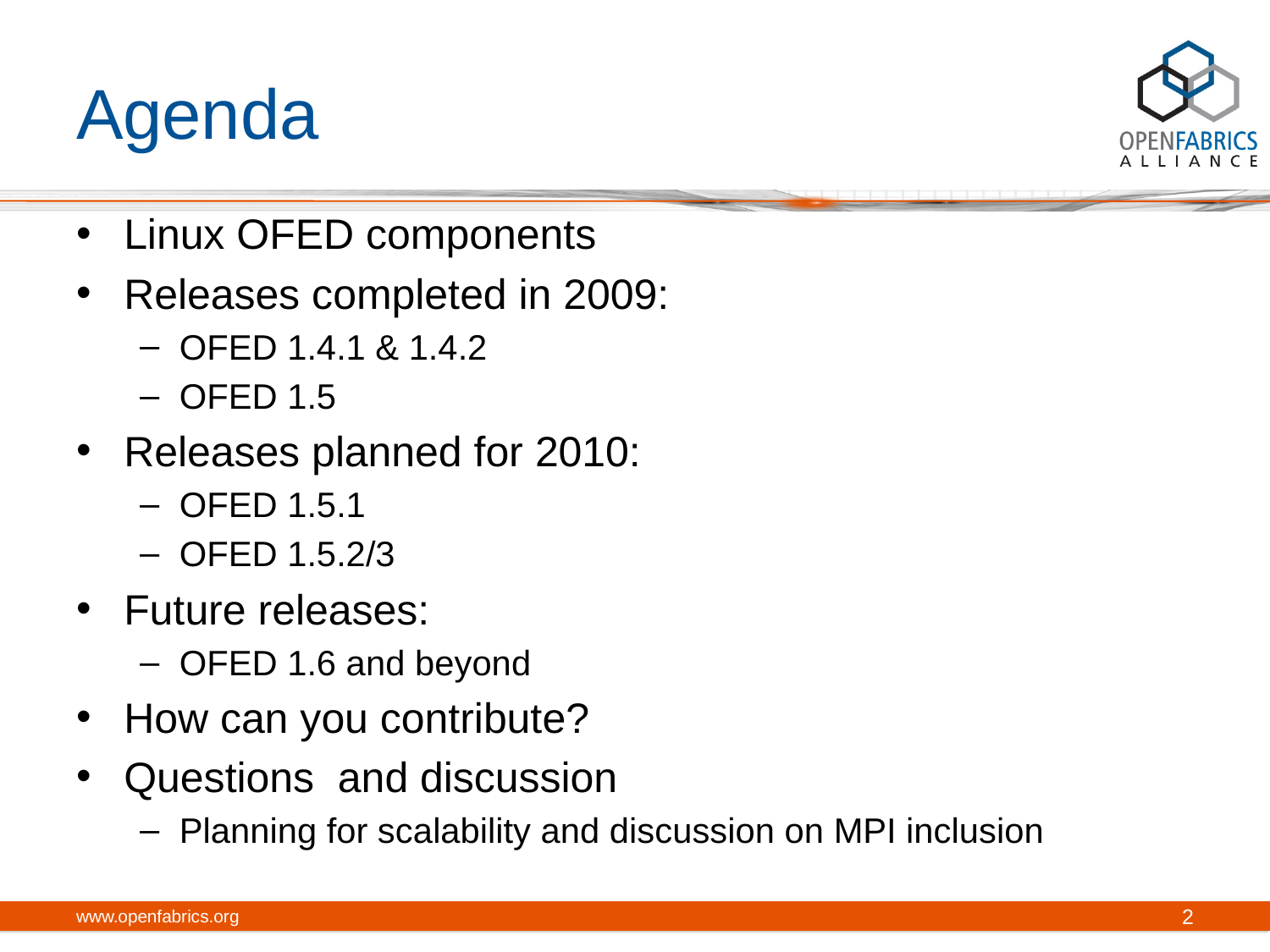

# Agenda
Linux OFED components
Releases completed in 2009:
OFED 1.4.1 & 1.4.2
OFED 1.5
Releases planned for 2010:
OFED 1.5.1
OFED 1.5.2/3
Future releases:
OFED 1.6 and beyond
How can you contribute?
Questions  and discussion
Planning for scalability and discussion on MPI inclusion
www.openfabrics.org
2